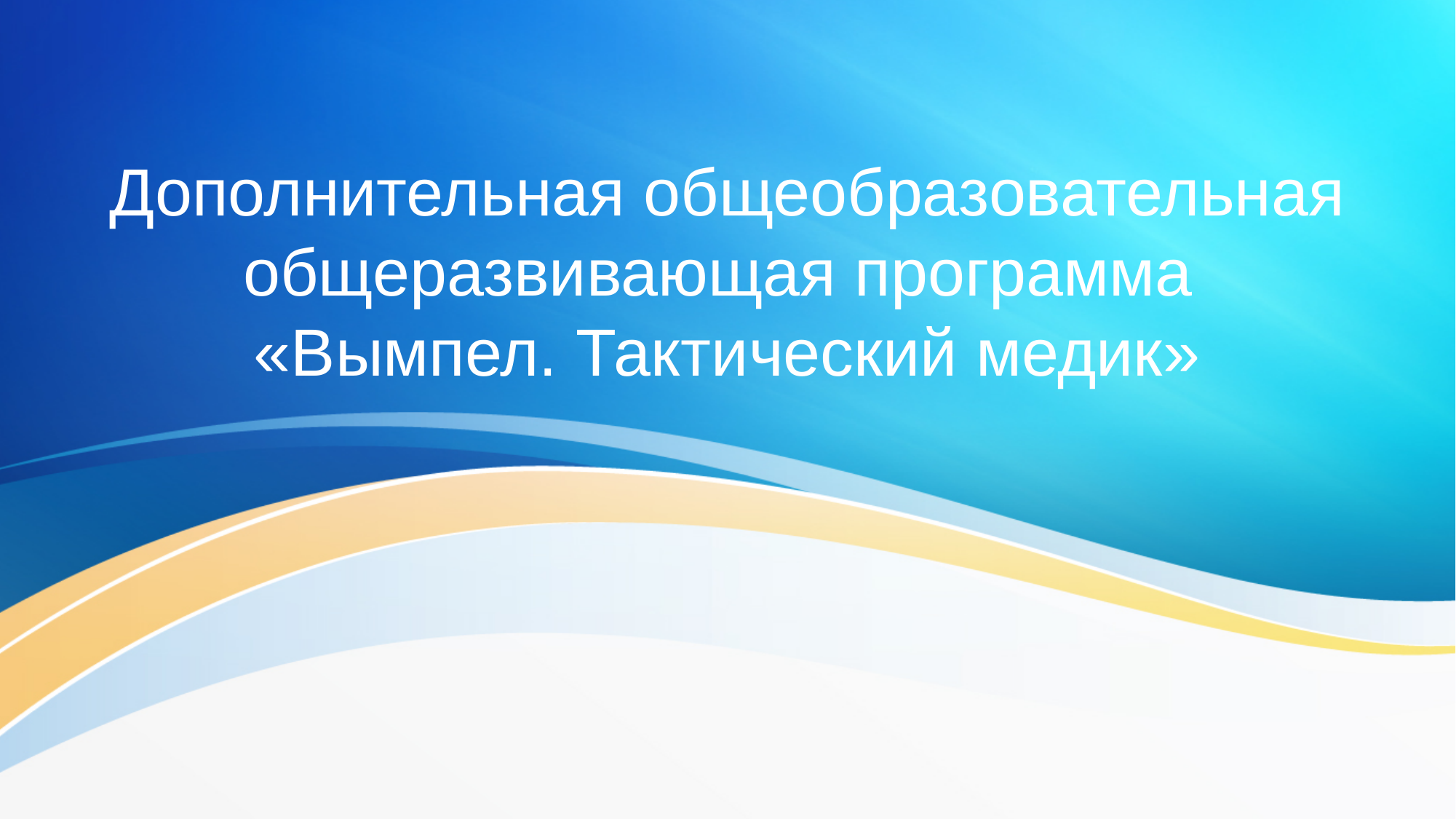

# Дополнительная общеобразовательная общеразвивающая программа «Вымпел. Тактический медик»